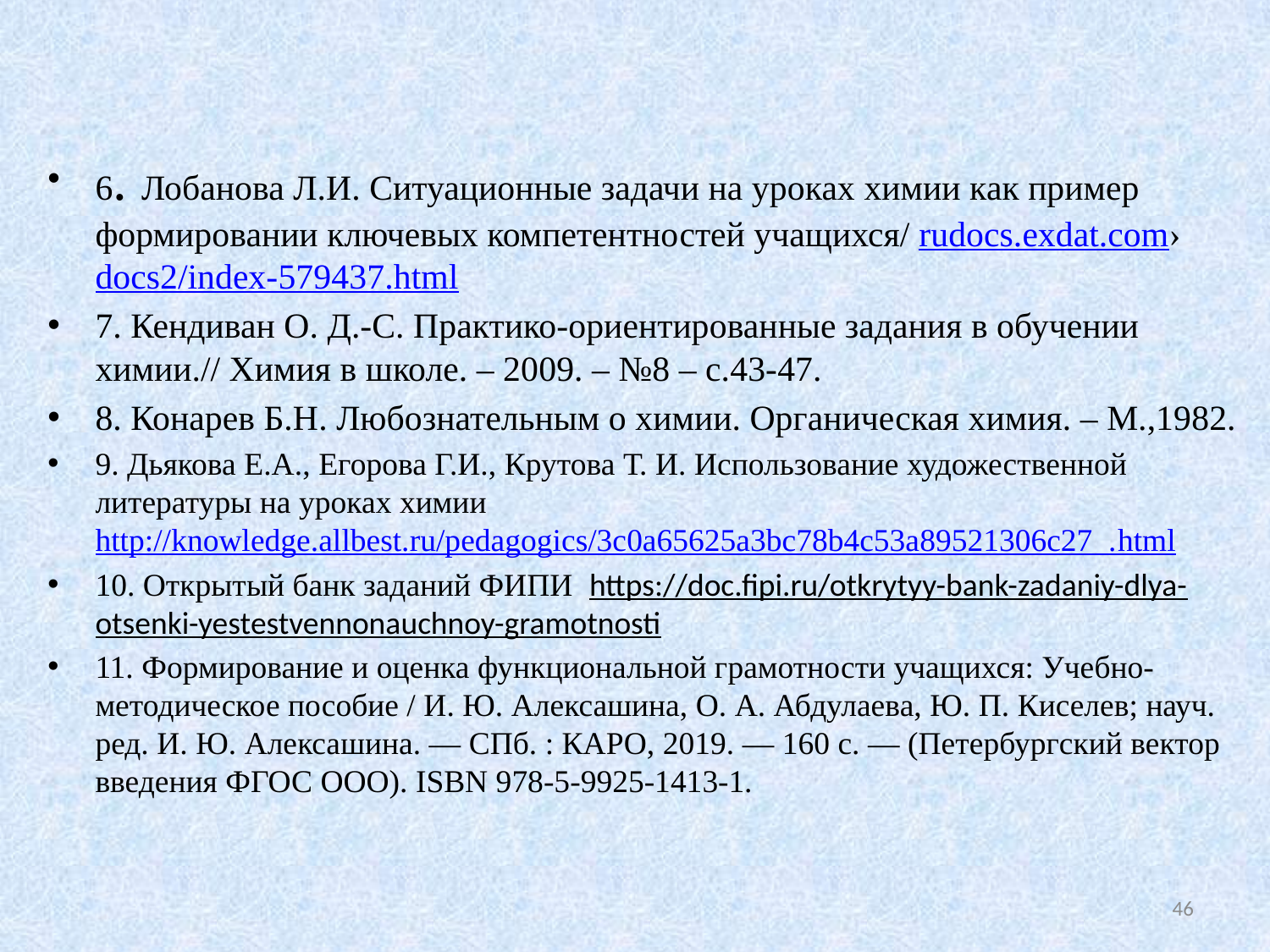

6. Лобанова Л.И. Ситуационные задачи на уроках химии как пример формировании ключевых компетентностей учащихся/ rudocs.exdat.com›docs2/index-579437.html
7. Кендиван О. Д.-С. Практико-ориентированные задания в обучении химии.// Химия в школе. – 2009. – №8 – с.43-47.
8. Конарев Б.Н. Любознательным о химии. Органическая химия. – М.,1982.
9. Дьякова Е.А., Егорова Г.И., Крутова Т. И. Использование художественной литературы на уроках химии http://knowledge.allbest.ru/pedagogics/3c0a65625a3bc78b4c53a89521306c27_.html
10. Открытый банк заданий ФИПИ  https://doc.fipi.ru/otkrytyy-bank-zadaniy-dlya-otsenki-yestestvennonauchnoy-gramotnosti
11. Формирование и оценка функциональной грамотности учащихся: Учебно-методическое пособие / И. Ю. Алексашина, О. А. Абдулаева, Ю. П. Киселев; науч. ред. И. Ю. Алексашина. — СПб. : КАРО, 2019. — 160 с. — (Петербургский вектор введения ФГОС ООО). ISBN 978-5-9925-1413-1.
46